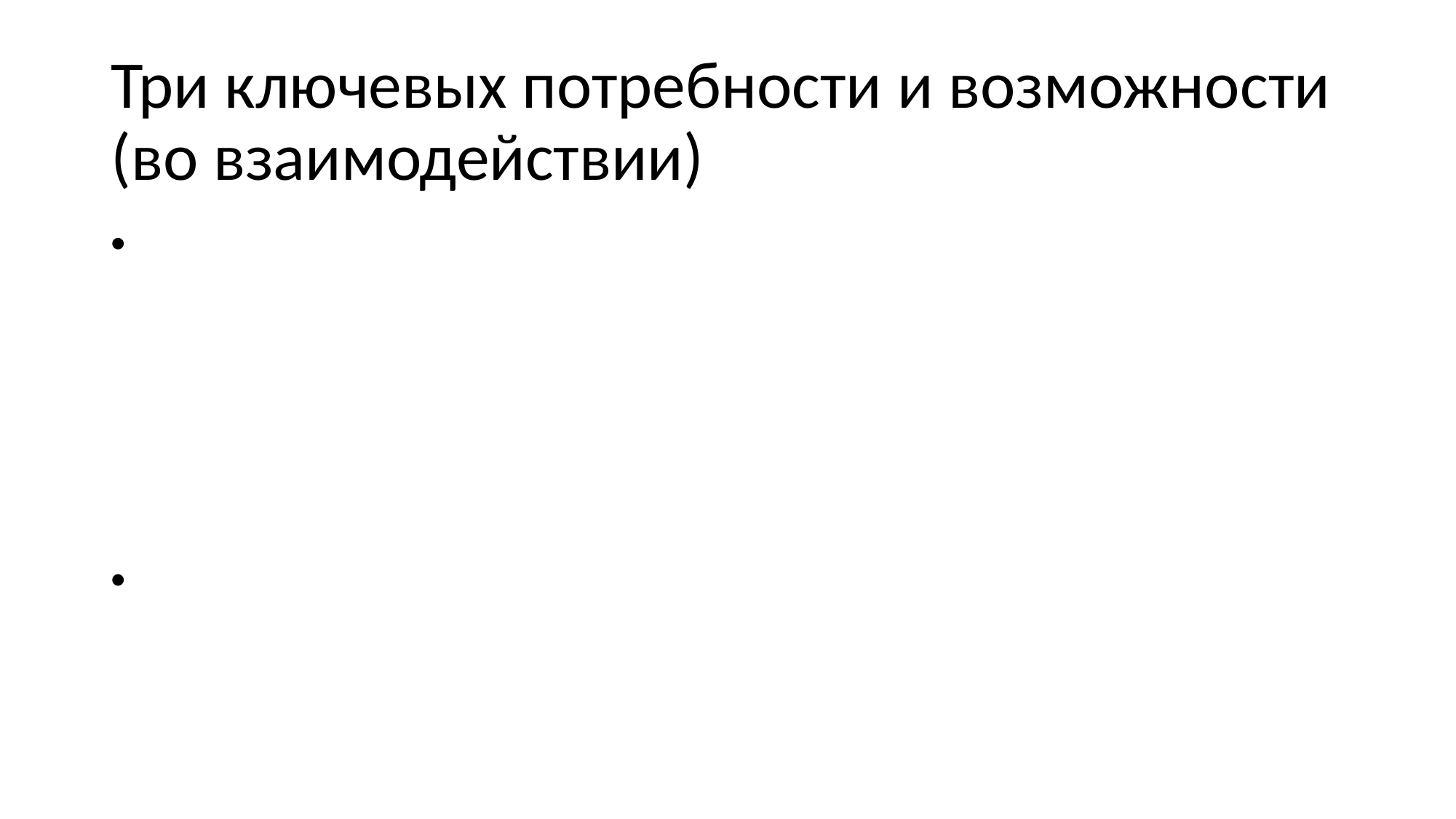

# Три ключевых потребности и возможности (во взаимодействии)
Общение
Познание
Игра